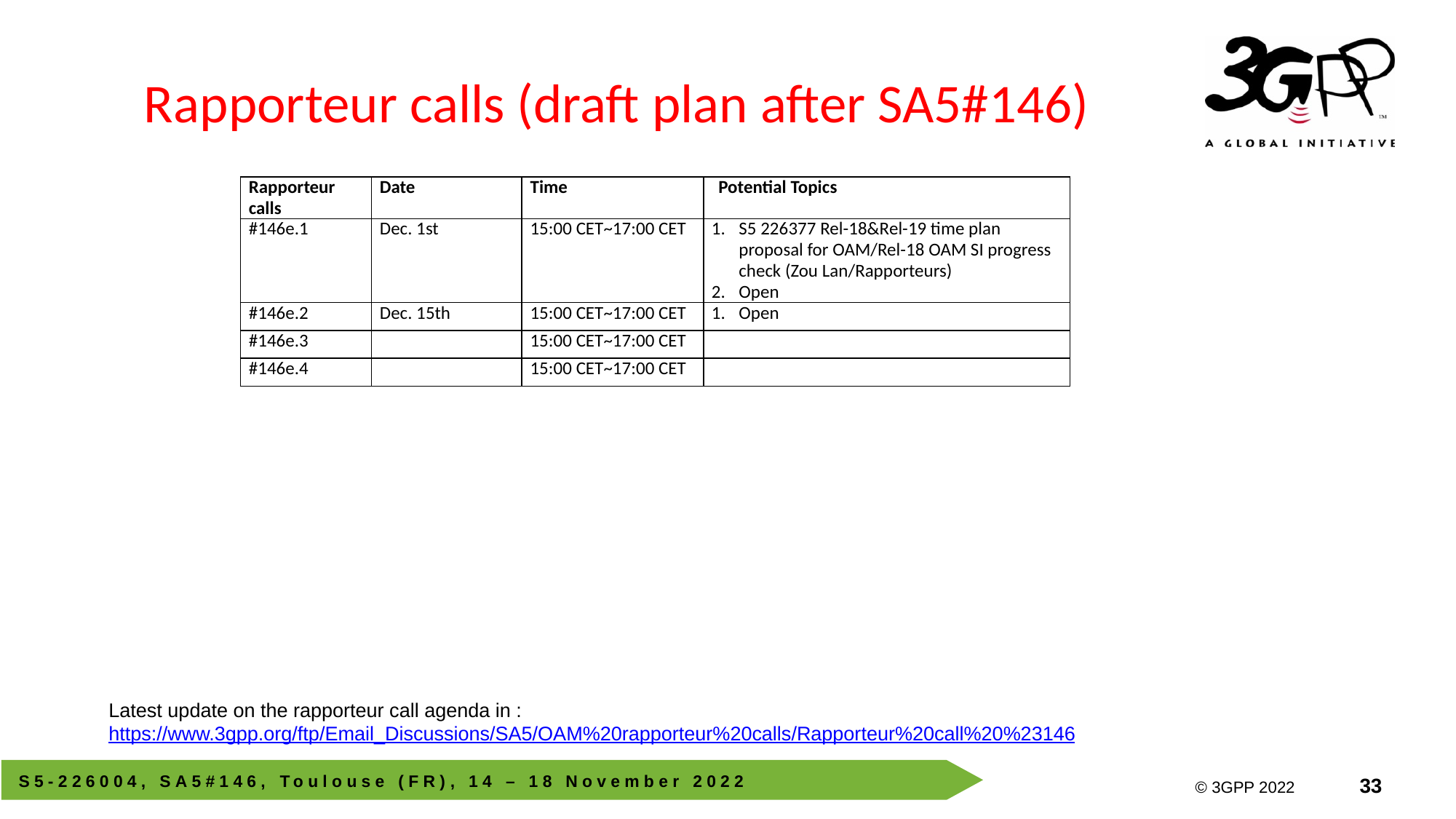

# Rapporteur calls (draft plan after SA5#146)
| Rapporteur calls | Date | Time | Potential Topics |
| --- | --- | --- | --- |
| #146e.1 | Dec. 1st | 15:00 CET~17:00 CET | S5 226377 Rel-18&Rel-19 time plan proposal for OAM/Rel-18 OAM SI progress check (Zou Lan/Rapporteurs) Open |
| #146e.2 | Dec. 15th | 15:00 CET~17:00 CET | Open |
| #146e.3 |  | 15:00 CET~17:00 CET |  |
| #146e.4 |  | 15:00 CET~17:00 CET |  |
Latest update on the rapporteur call agenda in : https://www.3gpp.org/ftp/Email_Discussions/SA5/OAM%20rapporteur%20calls/Rapporteur%20call%20%23146